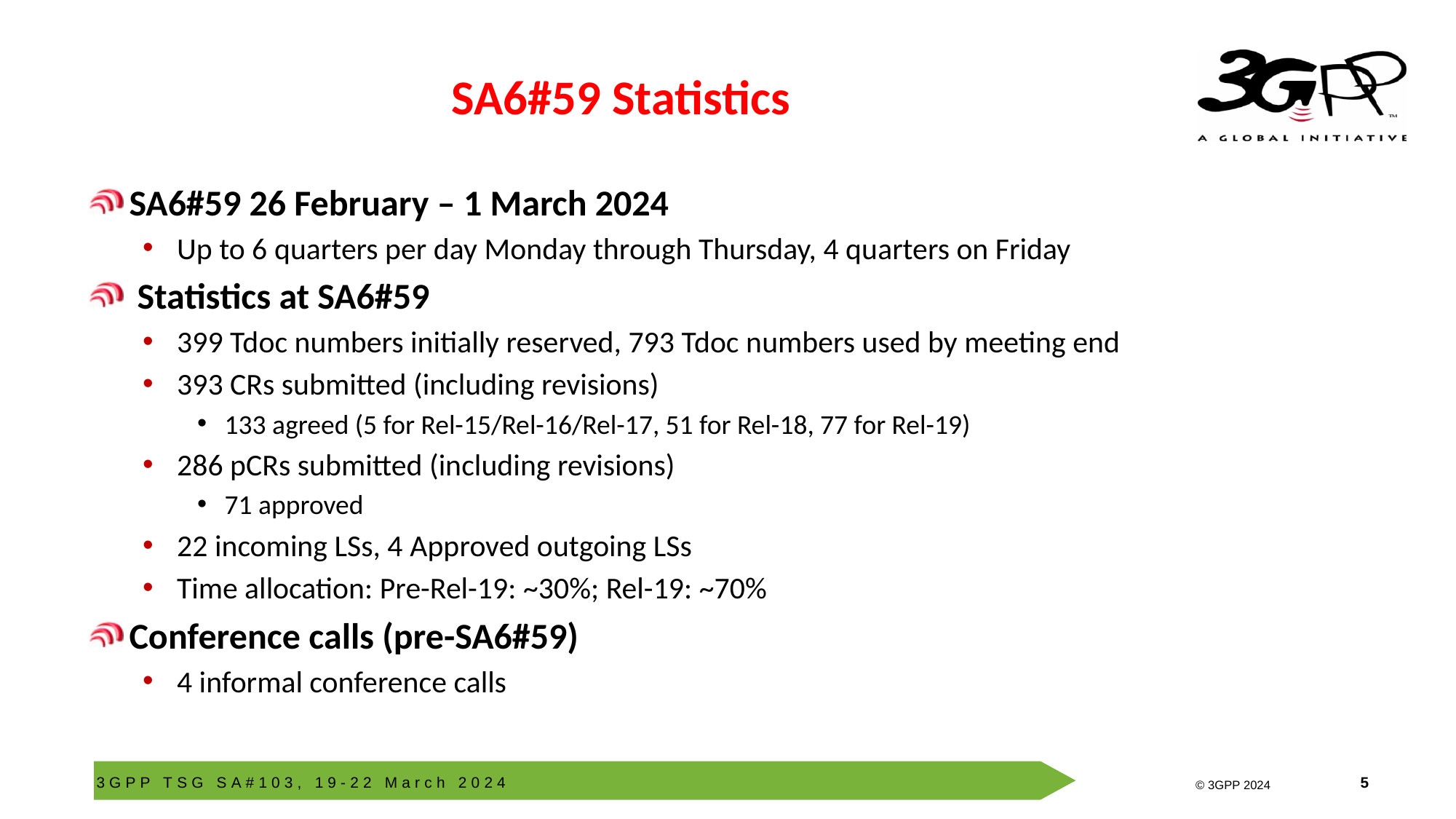

# SA6#59 Statistics
SA6#59 26 February – 1 March 2024
Up to 6 quarters per day Monday through Thursday, 4 quarters on Friday
 Statistics at SA6#59
399 Tdoc numbers initially reserved, 793 Tdoc numbers used by meeting end
393 CRs submitted (including revisions)
133 agreed (5 for Rel-15/Rel-16/Rel-17, 51 for Rel-18, 77 for Rel-19)
286 pCRs submitted (including revisions)
71 approved
22 incoming LSs, 4 Approved outgoing LSs
Time allocation: Pre-Rel-19: ~30%; Rel-19: ~70%
Conference calls (pre-SA6#59)
4 informal conference calls